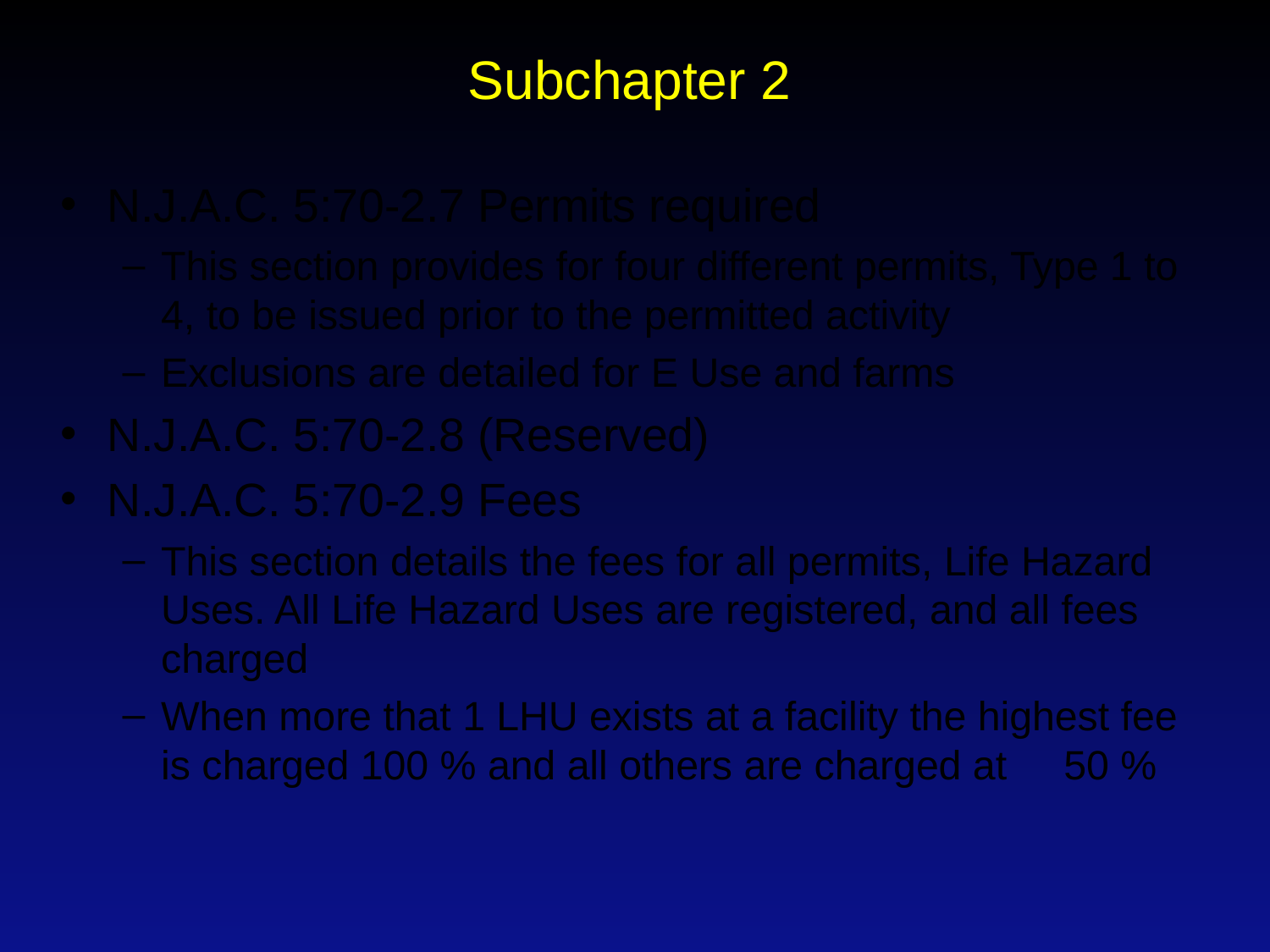

# Subchapter 2
N.J.A.C. 5:70-2.7 Permits required
This section provides for four different permits, Type 1 to 4, to be issued prior to the permitted activity
Exclusions are detailed for E Use and farms
N.J.A.C. 5:70-2.8 (Reserved)
N.J.A.C. 5:70-2.9 Fees
This section details the fees for all permits, Life Hazard Uses. All Life Hazard Uses are registered, and all fees charged
When more that 1 LHU exists at a facility the highest fee is charged 100 % and all others are charged at     50 %